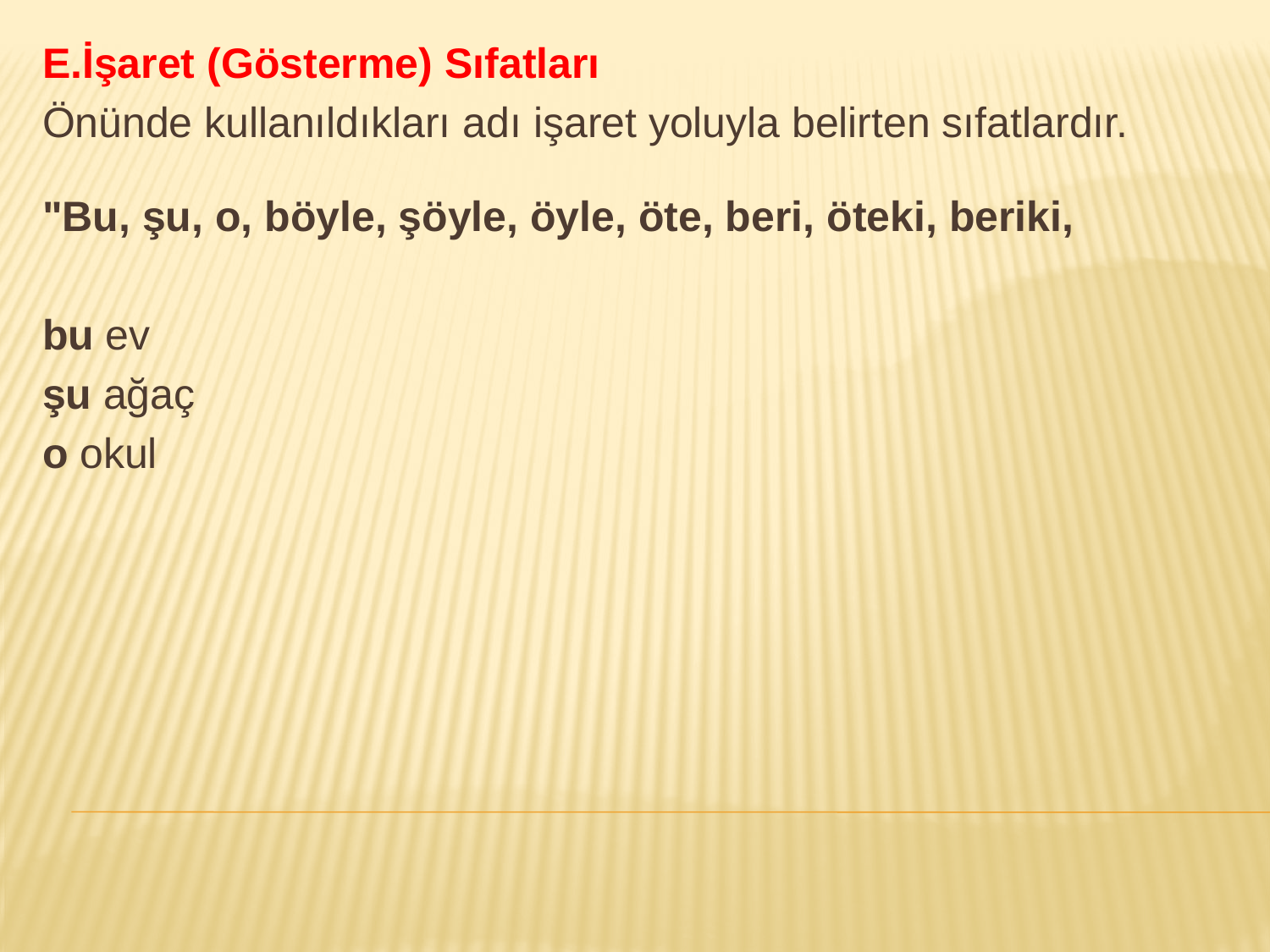

E.İşaret (Gösterme) Sıfatları
Önünde kullanıldıkları adı işaret yoluyla belirten sıfatlardır.

"Bu, şu, o, böyle, şöyle, öyle, öte, beri, öteki, beriki,

bu ev
şu ağaç
o okul